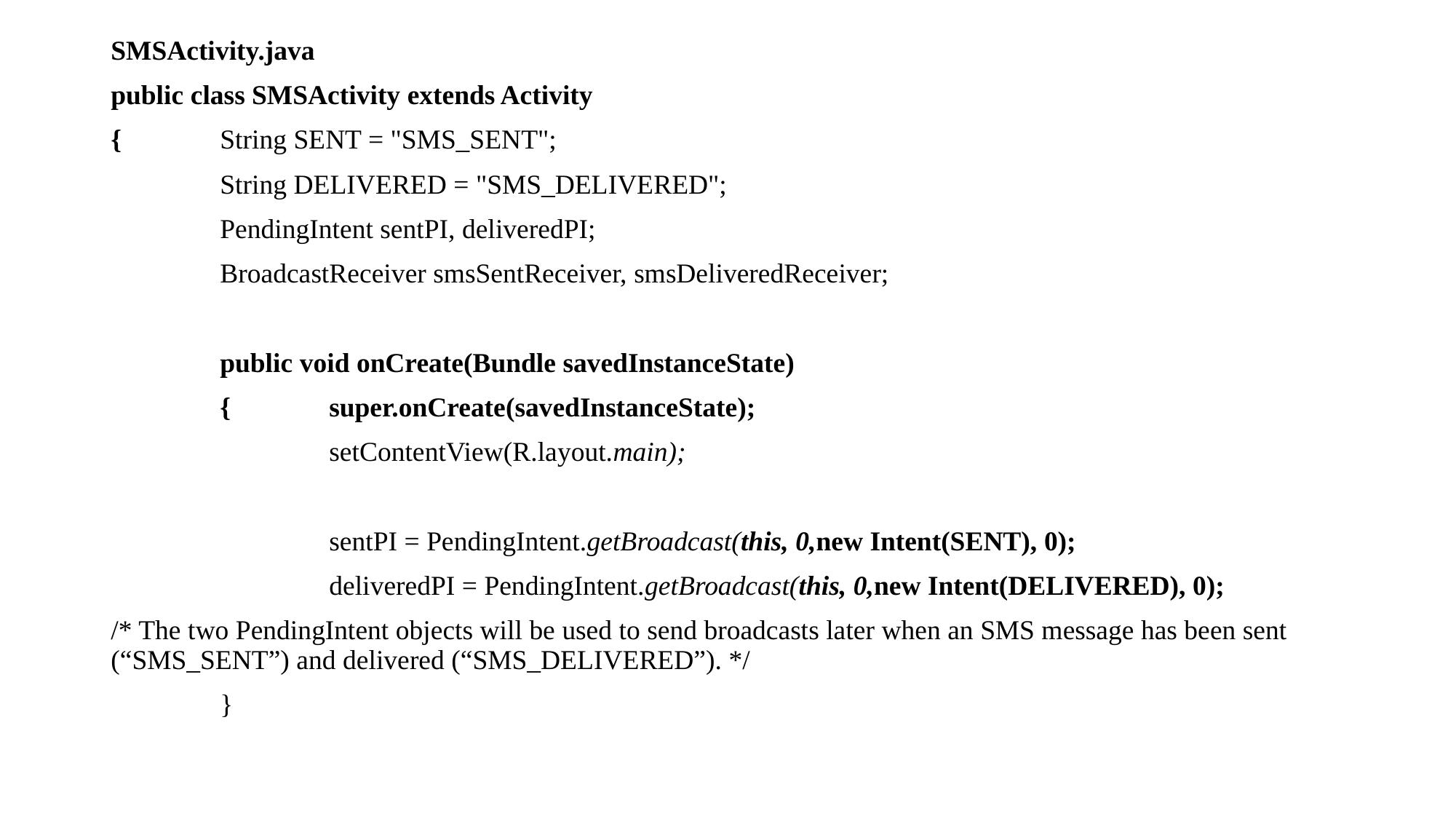

SMSActivity.java
public class SMSActivity extends Activity
{	String SENT = "SMS_SENT";
	String DELIVERED = "SMS_DELIVERED";
	PendingIntent sentPI, deliveredPI;
	BroadcastReceiver smsSentReceiver, smsDeliveredReceiver;

	public void onCreate(Bundle savedInstanceState)
	{	super.onCreate(savedInstanceState);
		setContentView(R.layout.main);

		sentPI = PendingIntent.getBroadcast(this, 0,new Intent(SENT), 0);
		deliveredPI = PendingIntent.getBroadcast(this, 0,new Intent(DELIVERED), 0);
/* The two PendingIntent objects will be used to send broadcasts later when an SMS message has been sent (“SMS_SENT”) and delivered (“SMS_DELIVERED”). */
	}